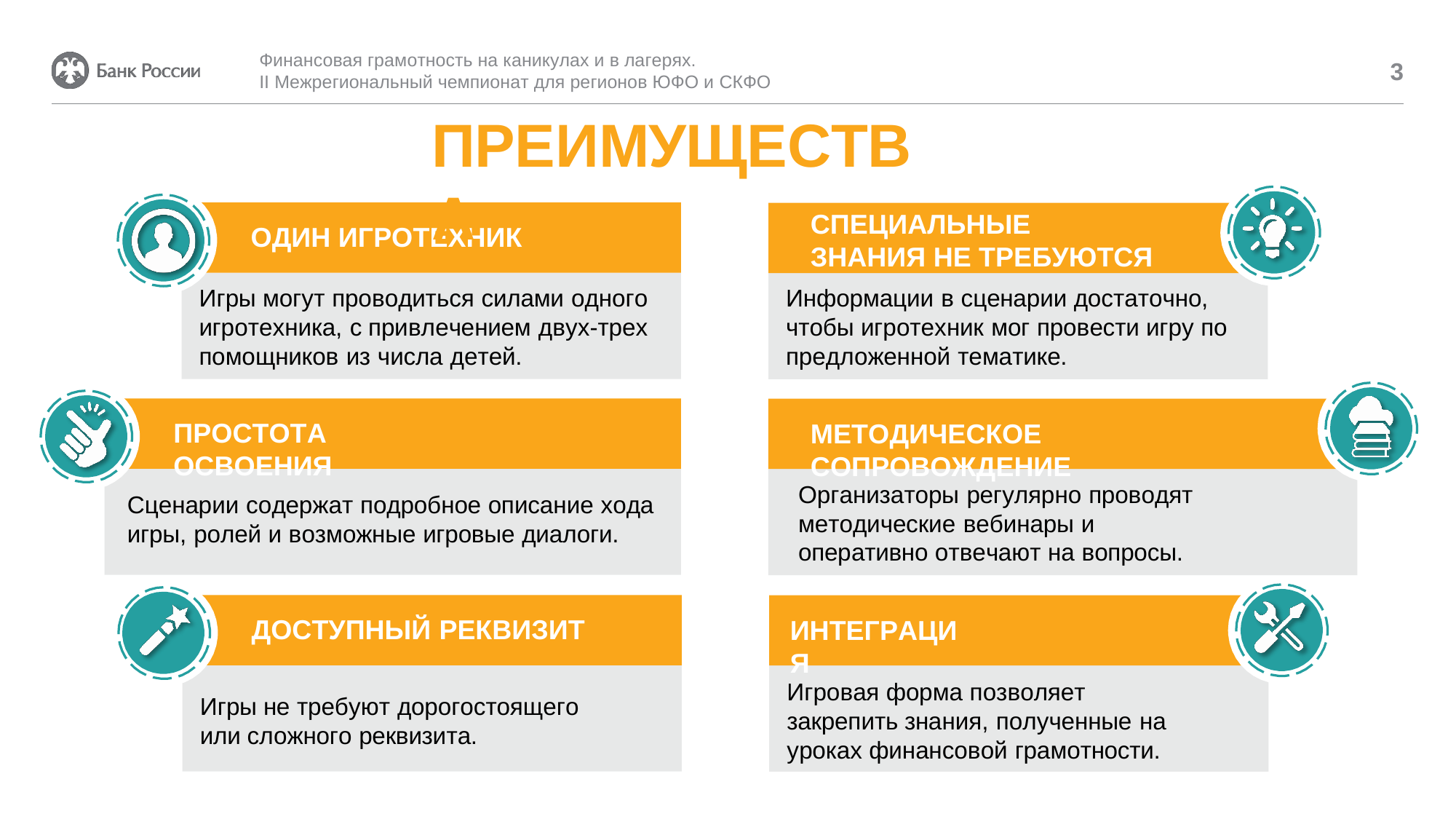

Финансовая грамотность на каникулах и в лагерях.
II Межрегиональный чемпионат для регионов ЮФО и СКФО

ПРЕИМУЩЕСТВА

3

СПЕЦИАЛЬНЫЕ ЗНАНИЯ НЕ ТРЕБУЮТСЯ

ОДИН ИГРОТЕХНИК

Игры могут проводиться силами одного игротехника, с привлечением двух-трех помощников из числа детей.
Информации в сценарии достаточно, чтобы игротехник мог провести игру по предложенной тематике.

ПРОСТОТА ОСВОЕНИЯ
МЕТОДИЧЕСКОЕ СОПРОВОЖДЕНИЕ

Организаторы регулярно проводят методические вебинары и оперативно отвечают на вопросы.
Сценарии содержат подробное описание хода
игры, ролей и возможные игровые диалоги.

ДОСТУПНЫЙ РЕКВИЗИТ
ИНТЕГРАЦИЯ

Игровая форма позволяет закрепить знания, полученные на уроках финансовой грамотности.
Игры не требуют дорогостоящего или сложного реквизита.